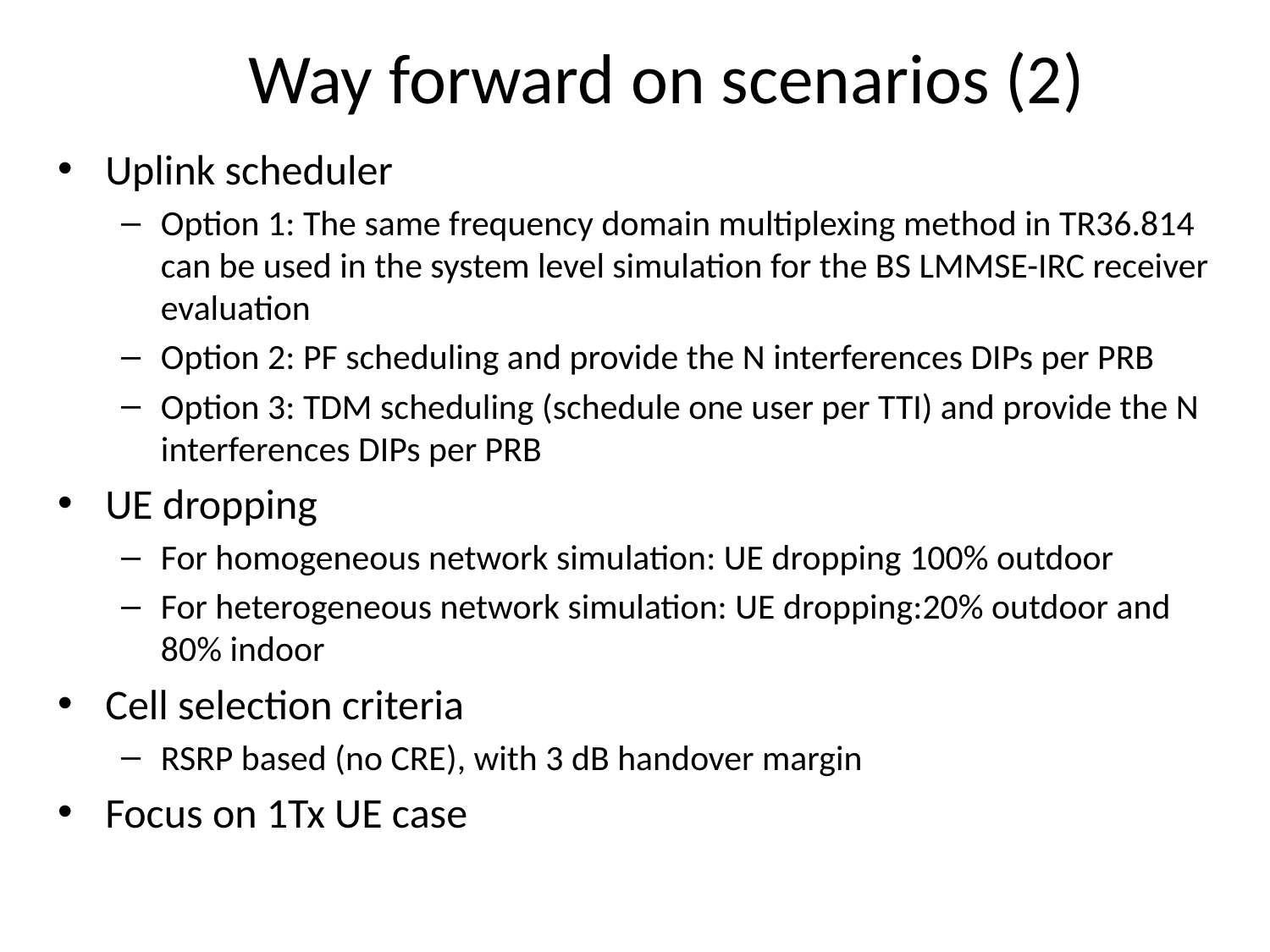

# Way forward on scenarios (2)
Uplink scheduler
Option 1: The same frequency domain multiplexing method in TR36.814 can be used in the system level simulation for the BS LMMSE-IRC receiver evaluation
Option 2: PF scheduling and provide the N interferences DIPs per PRB
Option 3: TDM scheduling (schedule one user per TTI) and provide the N interferences DIPs per PRB
UE dropping
For homogeneous network simulation: UE dropping 100% outdoor
For heterogeneous network simulation: UE dropping:20% outdoor and 80% indoor
Cell selection criteria
RSRP based (no CRE), with 3 dB handover margin
Focus on 1Tx UE case